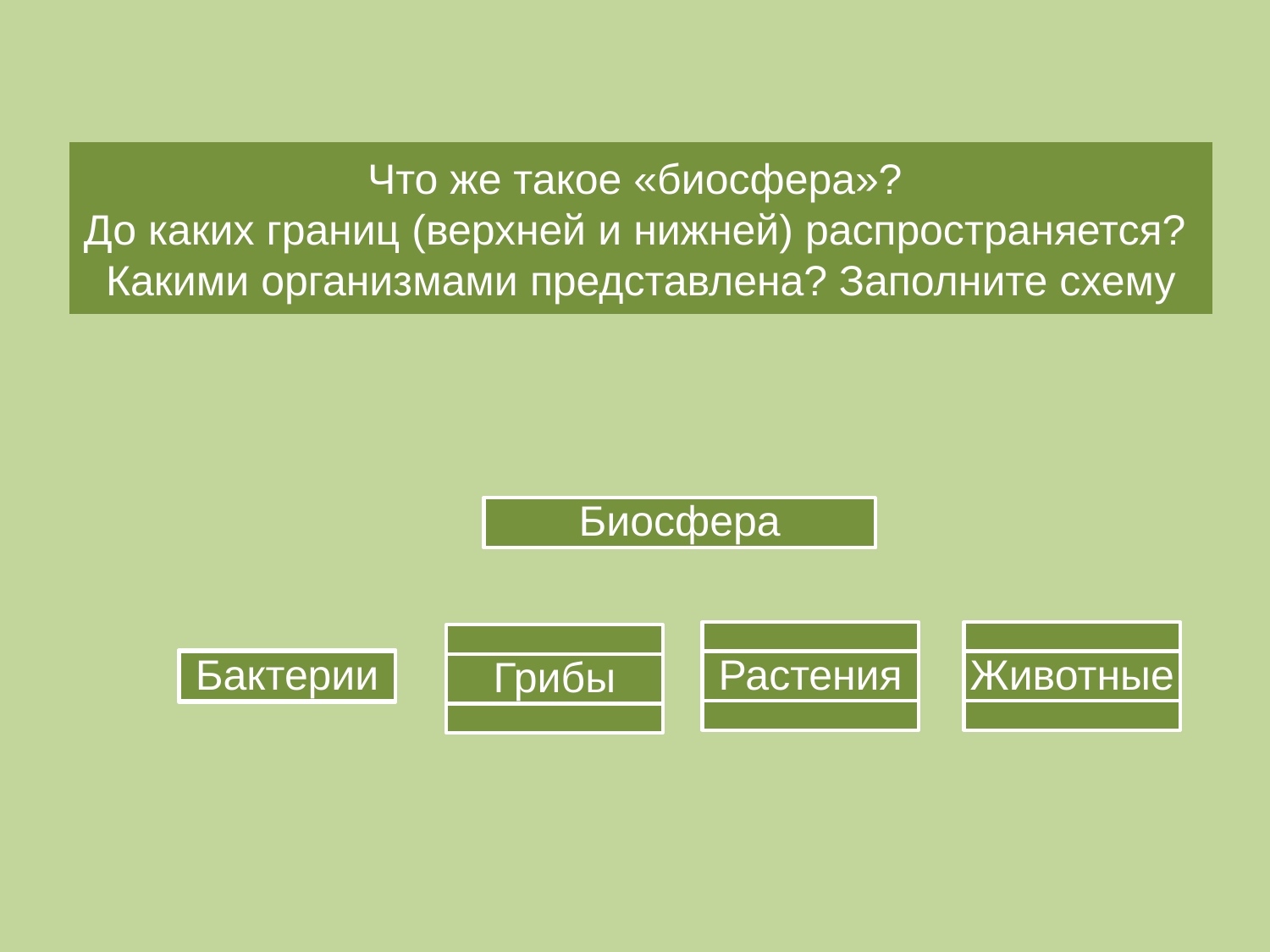

# Что же такое «биосфера»? До каких границ (верхней и нижней) распространяется? Какими организмами представлена? Заполните схему
Биосфера
Бактерии

Биосфера
Бактерии
Растения
Животные
Грибы